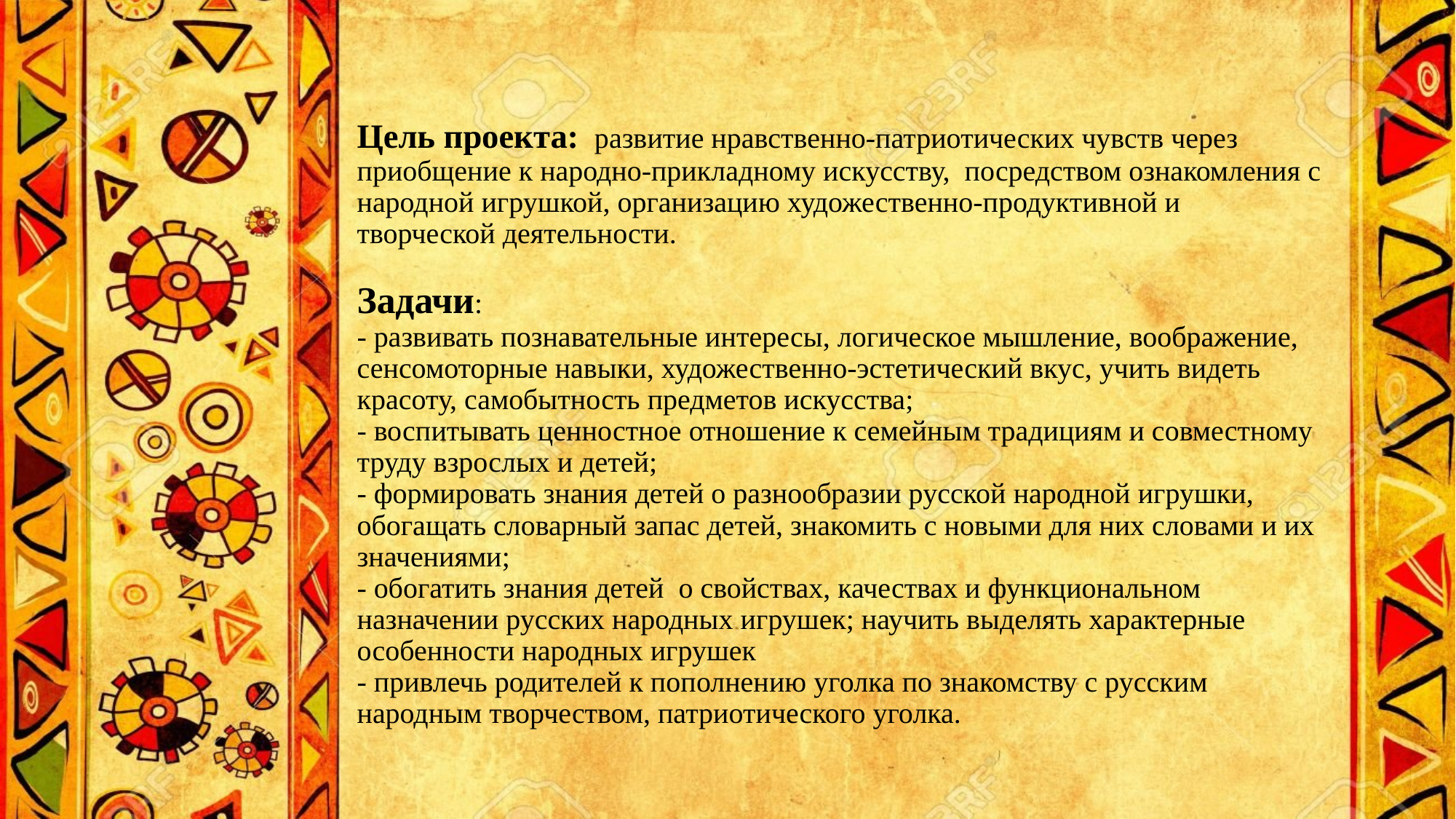

# Цель проекта:  развитие нравственно-патриотических чувств через приобщение к народно-прикладному искусству,  посредством ознакомления с народной игрушкой, организацию художественно-продуктивной и творческой деятельности. Задачи: - развивать познавательные интересы, логическое мышление, воображение, сенсомоторные навыки, художественно-эстетический вкус, учить видеть красоту, самобытность предметов искусства; - воспитывать ценностное отношение к семейным традициям и совместному труду взрослых и детей; - формировать знания детей о разнообразии русской народной игрушки, обогащать словарный запас детей, знакомить с новыми для них словами и их значениями; - обогатить знания детей  о свойствах, качествах и функциональном назначении русских народных игрушек; научить выделять характерные особенности народных игрушек - привлечь родителей к пополнению уголка по знакомству с русским народным творчеством, патриотического уголка.